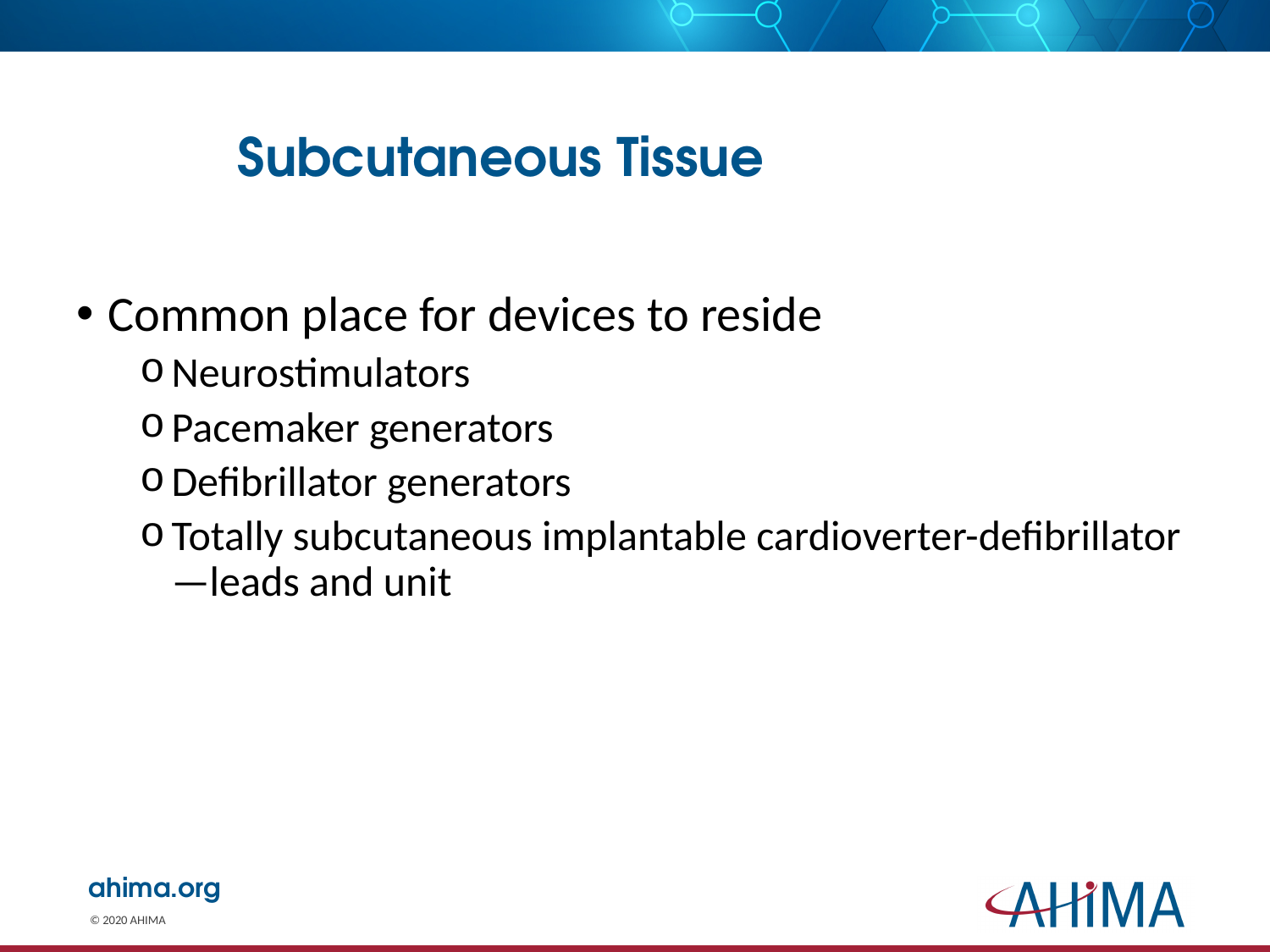

# Subcutaneous Tissue
Common place for devices to reside
Neurostimulators
Pacemaker generators
Defibrillator generators
Totally subcutaneous implantable cardioverter-defibrillator—leads and unit